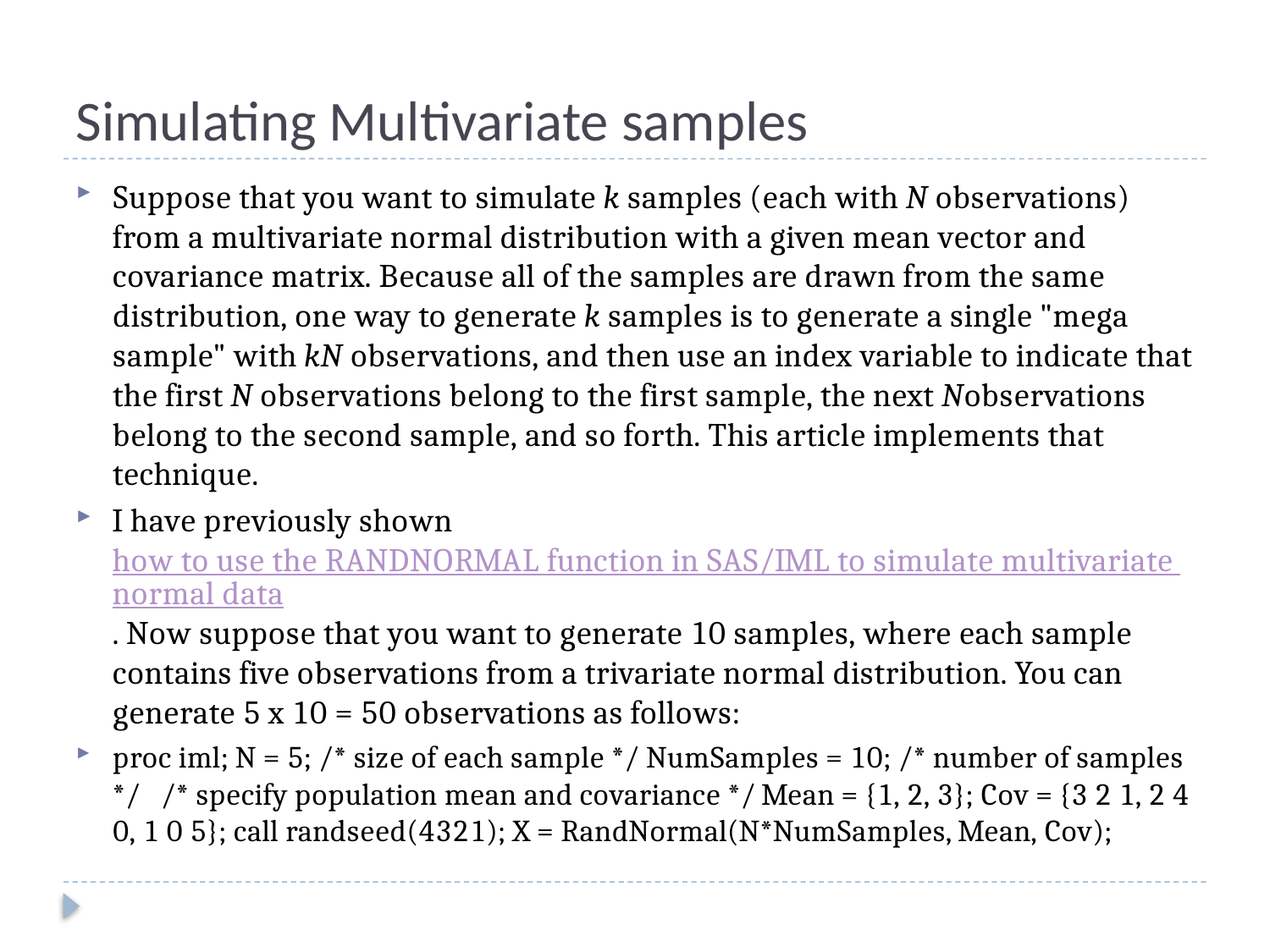

# Simulating Multivariate samples
Suppose that you want to simulate k samples (each with N observations) from a multivariate normal distribution with a given mean vector and covariance matrix. Because all of the samples are drawn from the same distribution, one way to generate k samples is to generate a single "mega sample" with kN observations, and then use an index variable to indicate that the first N observations belong to the first sample, the next Nobservations belong to the second sample, and so forth. This article implements that technique.
I have previously shown how to use the RANDNORMAL function in SAS/IML to simulate multivariate normal data. Now suppose that you want to generate 10 samples, where each sample contains five observations from a trivariate normal distribution. You can generate 5 x 10 = 50 observations as follows:
proc iml; N = 5; /* size of each sample */ NumSamples = 10; /* number of samples */   /* specify population mean and covariance */ Mean = {1, 2, 3}; Cov = {3 2 1, 2 4 0, 1 0 5}; call randseed(4321); X = RandNormal(N*NumSamples, Mean, Cov);